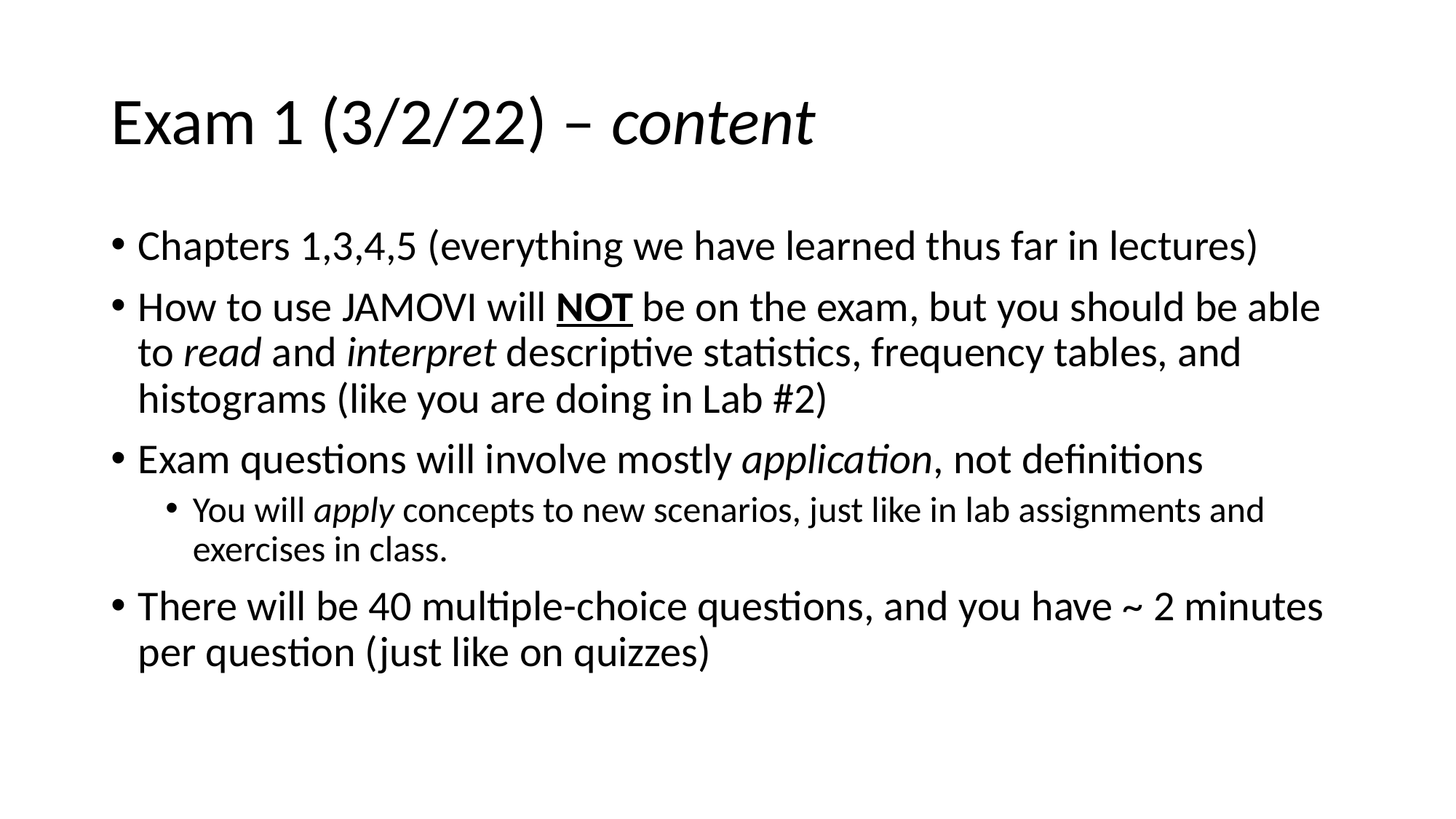

# Exam 1 (3/2/22) – content
Chapters 1,3,4,5 (everything we have learned thus far in lectures)
How to use JAMOVI will NOT be on the exam, but you should be able to read and interpret descriptive statistics, frequency tables, and histograms (like you are doing in Lab #2)
Exam questions will involve mostly application, not definitions
You will apply concepts to new scenarios, just like in lab assignments and exercises in class.
There will be 40 multiple-choice questions, and you have ~ 2 minutes per question (just like on quizzes)